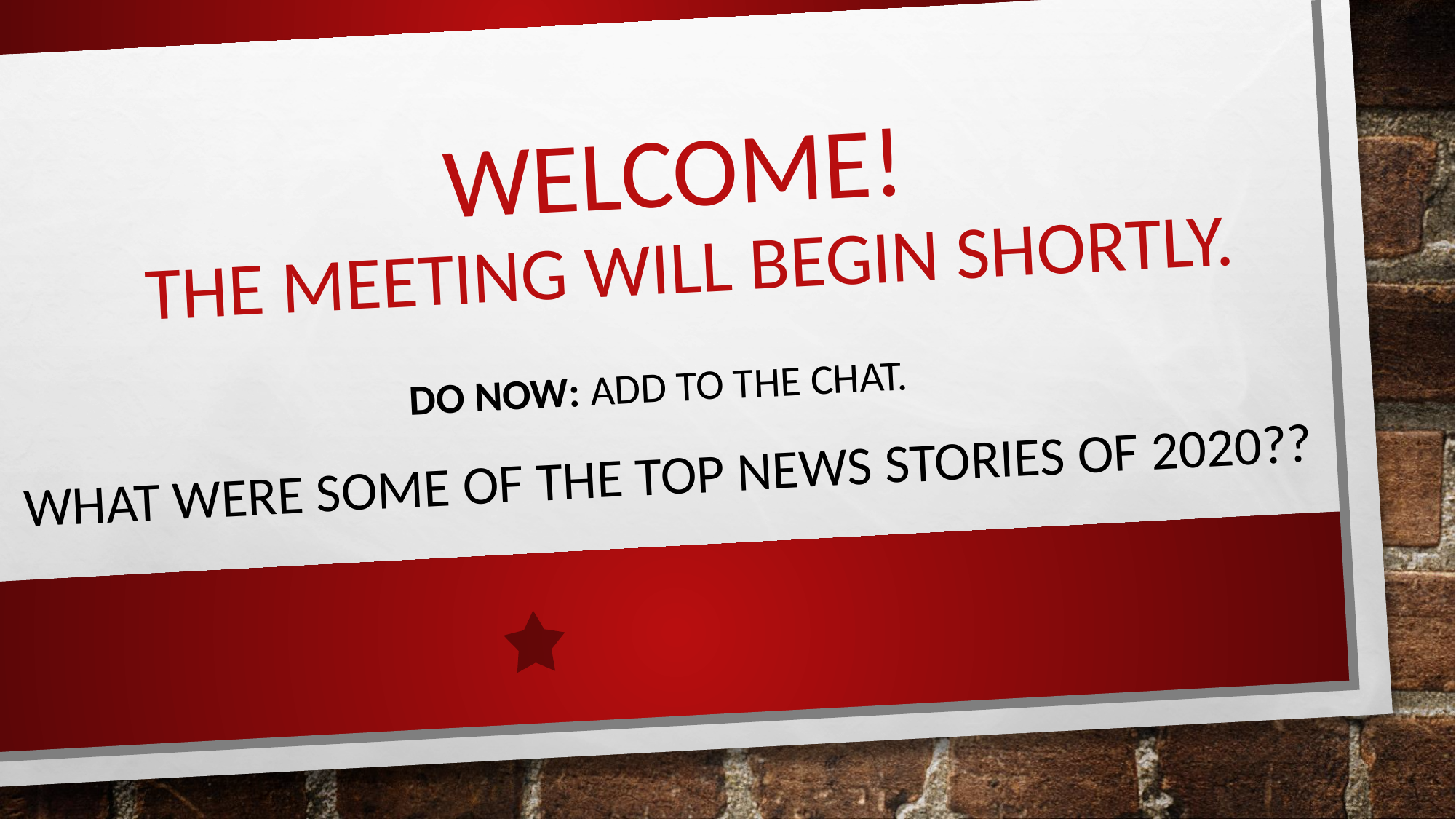

# WELCOME! THE MEETING WILL BEGIN SHORTLY.
DO NOW: ADD TO THE CHAT.
WHAT WERE SOME OF THE TOP NEWS STORIES OF 2020??